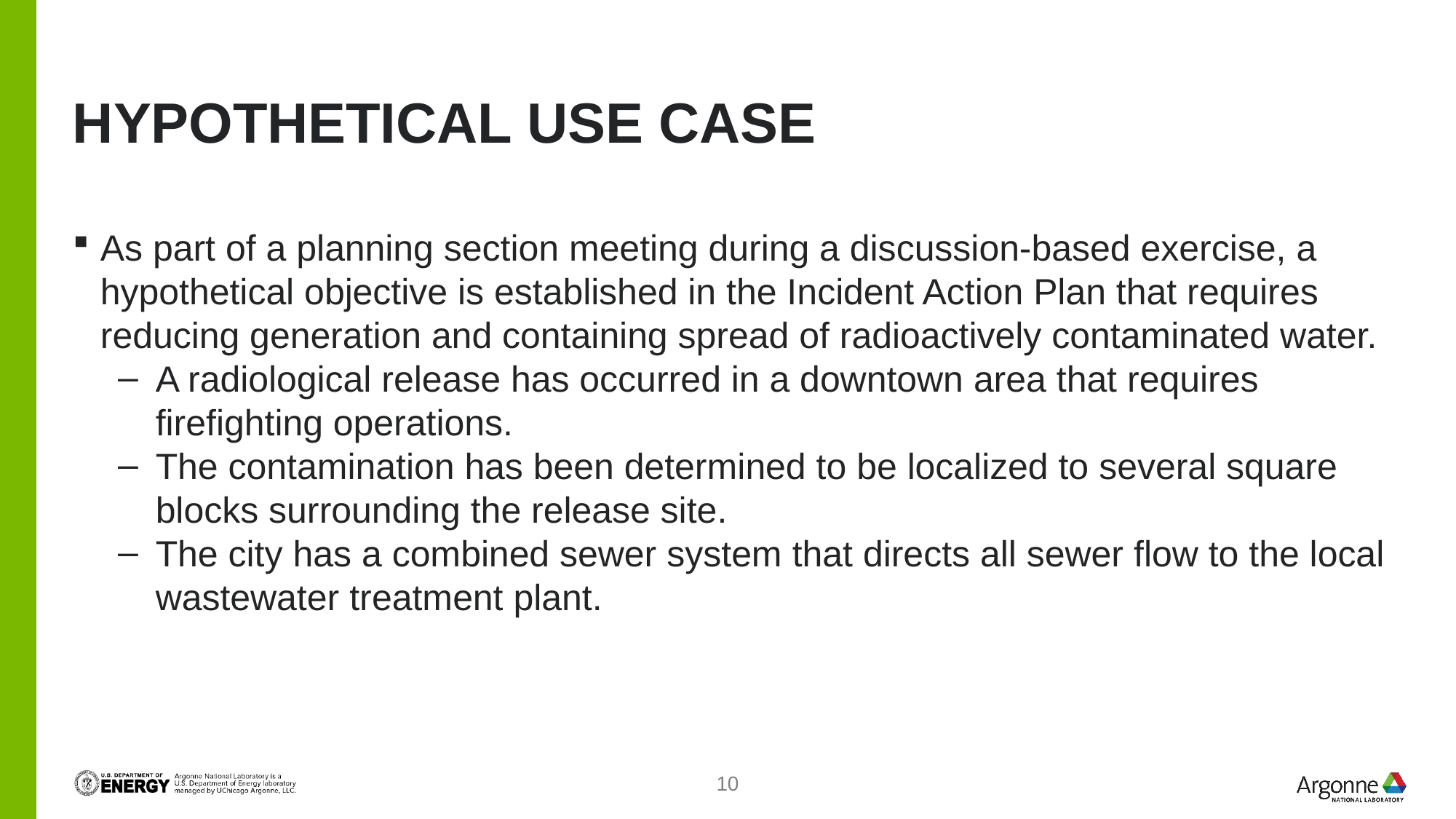

# Hypothetical Use case
As part of a planning section meeting during a discussion-based exercise, a hypothetical objective is established in the Incident Action Plan that requires reducing generation and containing spread of radioactively contaminated water.
A radiological release has occurred in a downtown area that requires firefighting operations.
The contamination has been determined to be localized to several square blocks surrounding the release site.
The city has a combined sewer system that directs all sewer flow to the local wastewater treatment plant.
10